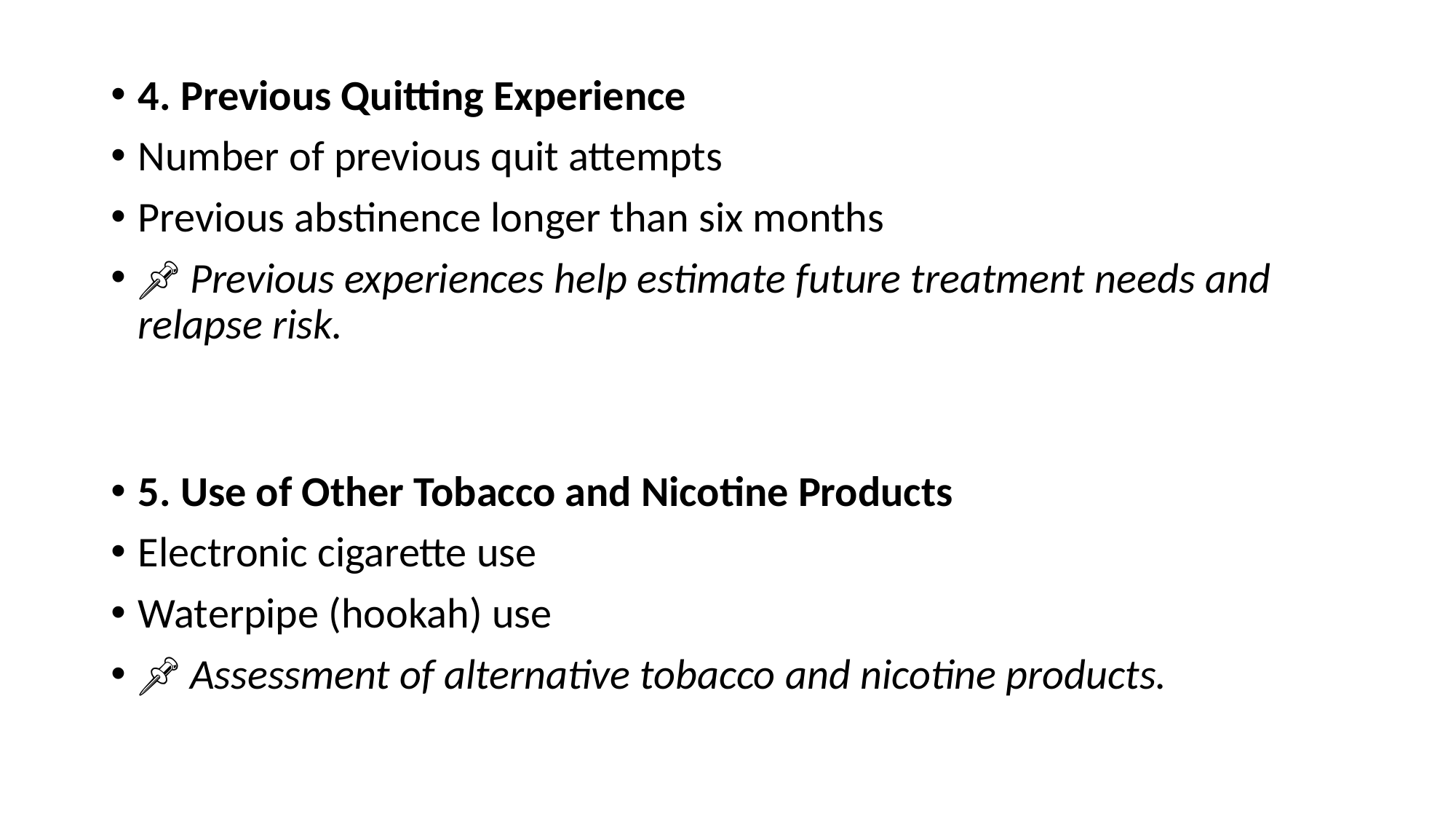

4. Previous Quitting Experience
Number of previous quit attempts
Previous abstinence longer than six months
📌 Previous experiences help estimate future treatment needs and relapse risk.

5. Use of Other Tobacco and Nicotine Products
Electronic cigarette use
Waterpipe (hookah) use
📌 Assessment of alternative tobacco and nicotine products.